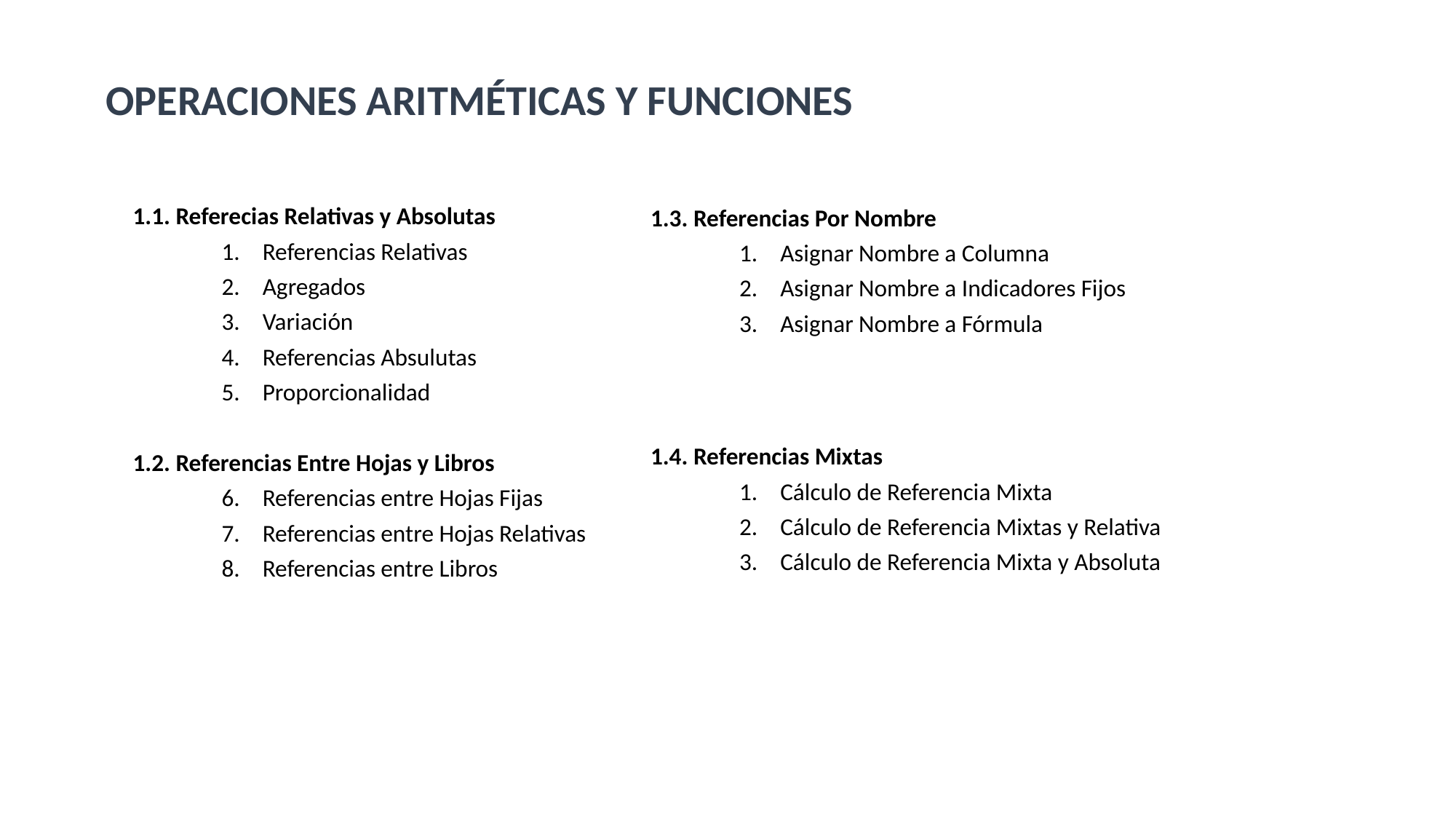

OPERACIONES ARITMÉTICAS Y FUNCIONES

1.1. Referecias Relativas y Absolutas
Referencias Relativas
Agregados
Variación
Referencias Absulutas
Proporcionalidad

1.2. Referencias Entre Hojas y Libros
Referencias entre Hojas Fijas
Referencias entre Hojas Relativas
Referencias entre Libros

1.3. Referencias Por Nombre
Asignar Nombre a Columna
Asignar Nombre a Indicadores Fijos
Asignar Nombre a Fórmula

1.4. Referencias Mixtas
Cálculo de Referencia Mixta
Cálculo de Referencia Mixtas y Relativa
Cálculo de Referencia Mixta y Absoluta